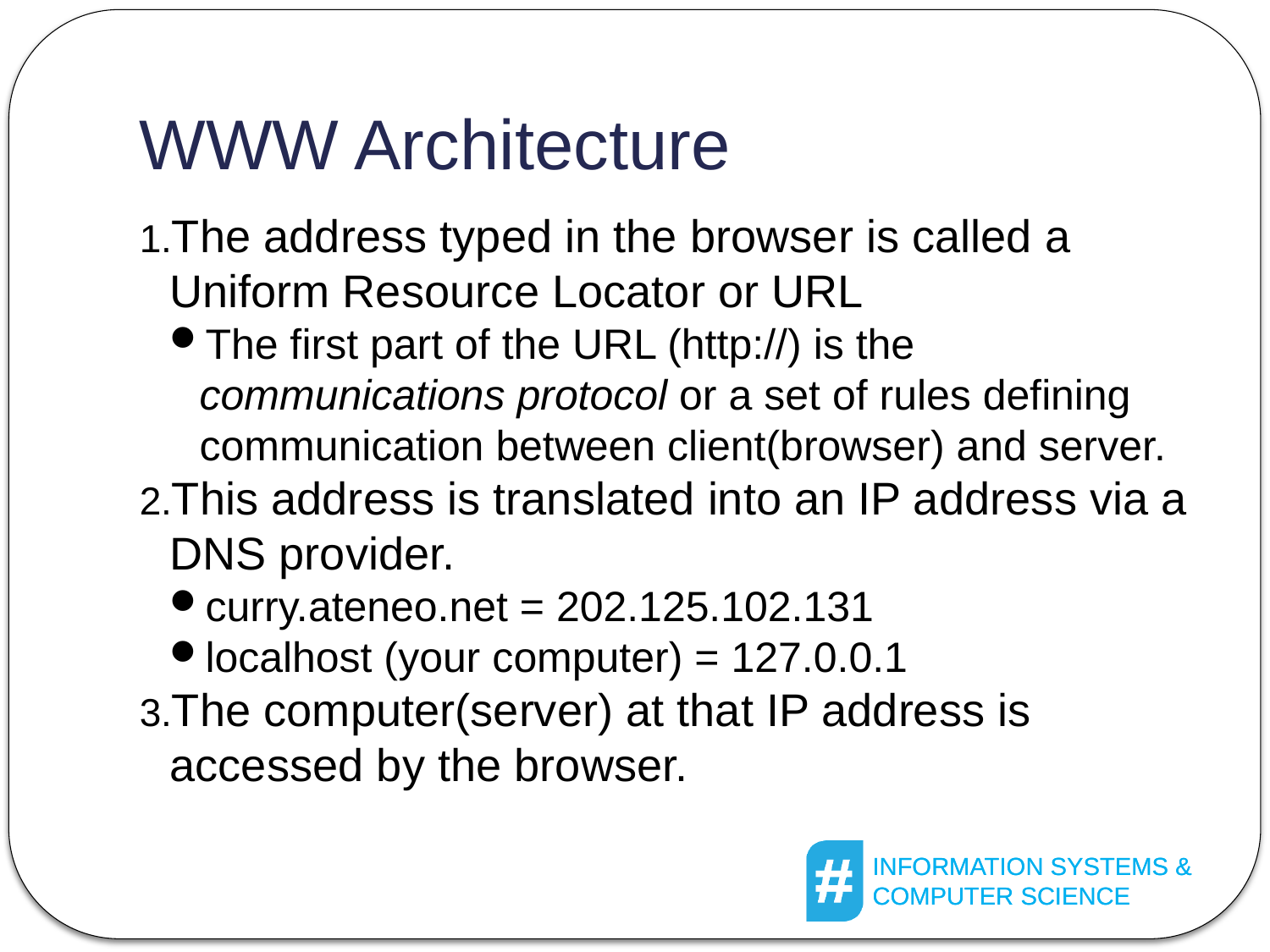

WWW Architecture
The address typed in the browser is called a Uniform Resource Locator or URL
The first part of the URL (http://) is the communications protocol or a set of rules defining communication between client(browser) and server.
This address is translated into an IP address via a DNS provider.
curry.ateneo.net = 202.125.102.131
localhost (your computer) = 127.0.0.1
The computer(server) at that IP address is accessed by the browser.